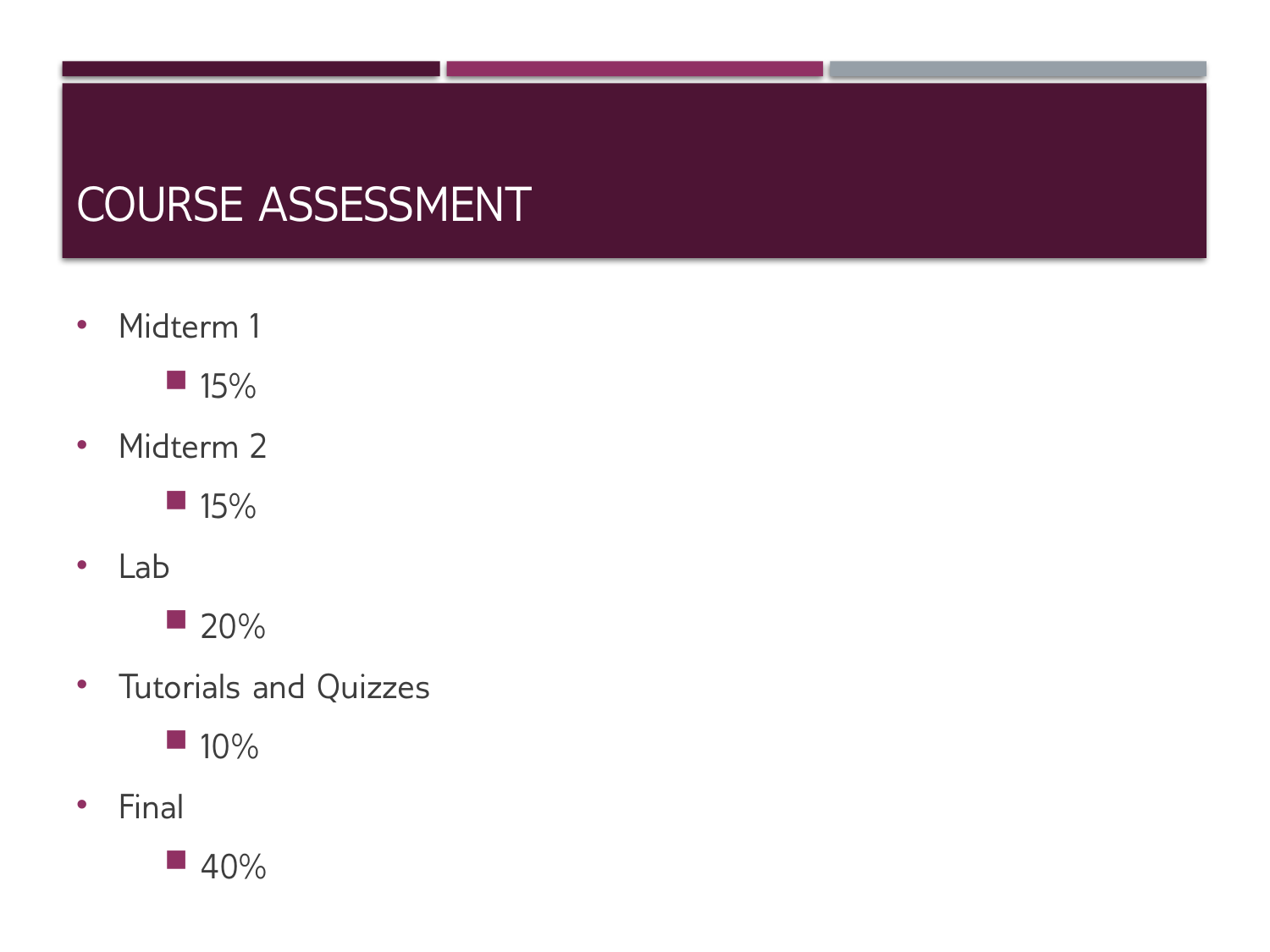

# Course Assessment
Midterm 1
15%
Midterm 2
15%
Lab
20%
Tutorials and Quizzes
10%
Final
40%